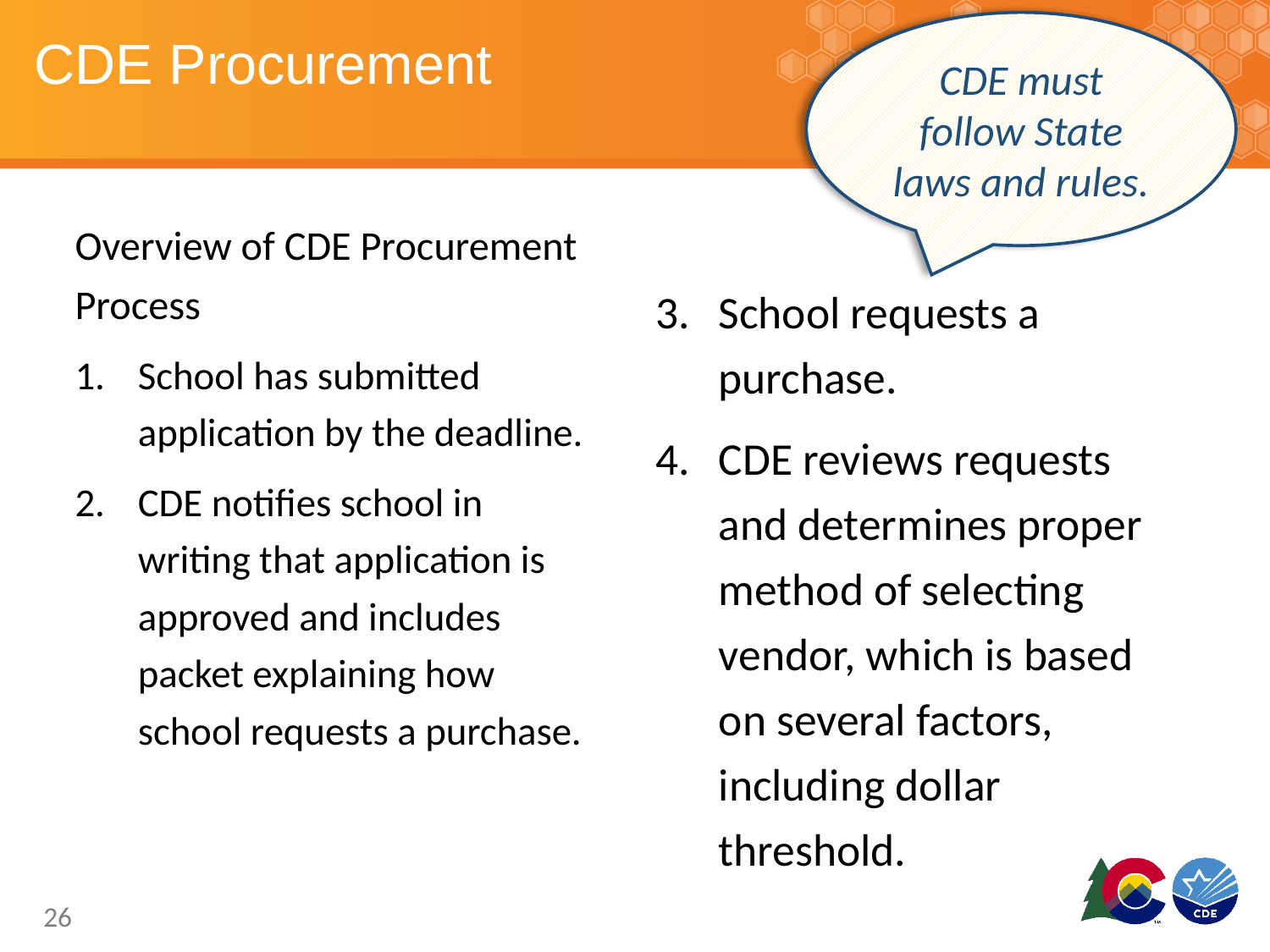

CDE must follow State laws and rules.
# CDE Procurement
Overview of CDE Procurement Process
School has submitted application by the deadline.
CDE notifies school in writing that application is approved and includes packet explaining how school requests a purchase.

School requests a purchase.
CDE reviews requests and determines proper method of selecting vendor, which is based on several factors, including dollar threshold.

26